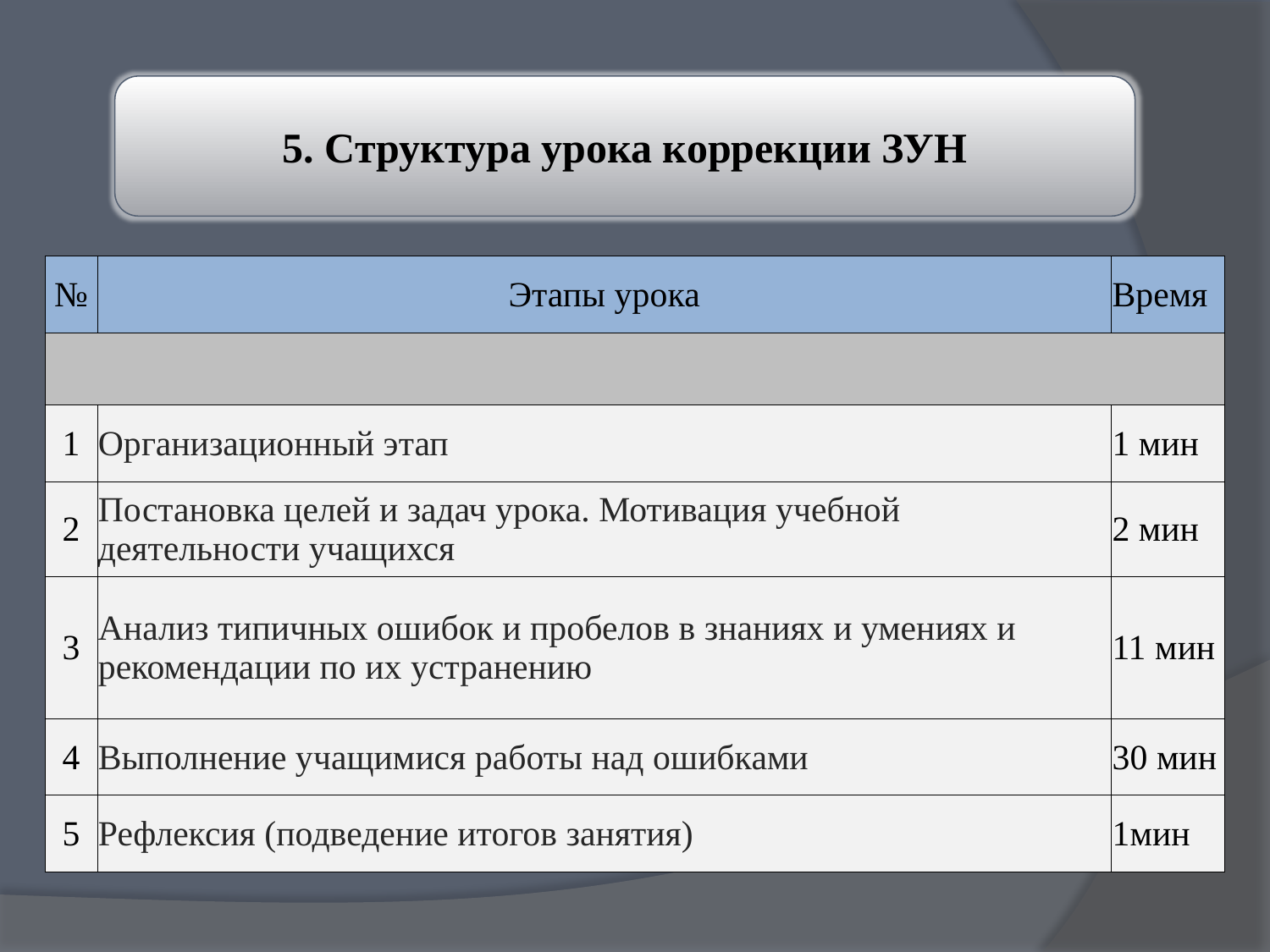

5. Структура урока коррекции ЗУН
| № | Этапы урока | Время |
| --- | --- | --- |
|  |  |  |
| 1 | Организационный этап | 1 мин |
| 2 | Постановка целей и задач урока. Мотивация учебной деятельности учащихся | 2 мин |
| 3 | Анализ типичных ошибок и пробелов в знаниях и умениях и рекомендации по их устранению | 11 мин |
| 4 | Выполнение учащимися работы над ошибками | 30 мин |
| 5 | Рефлексия (подведение итогов занятия) | 1мин |